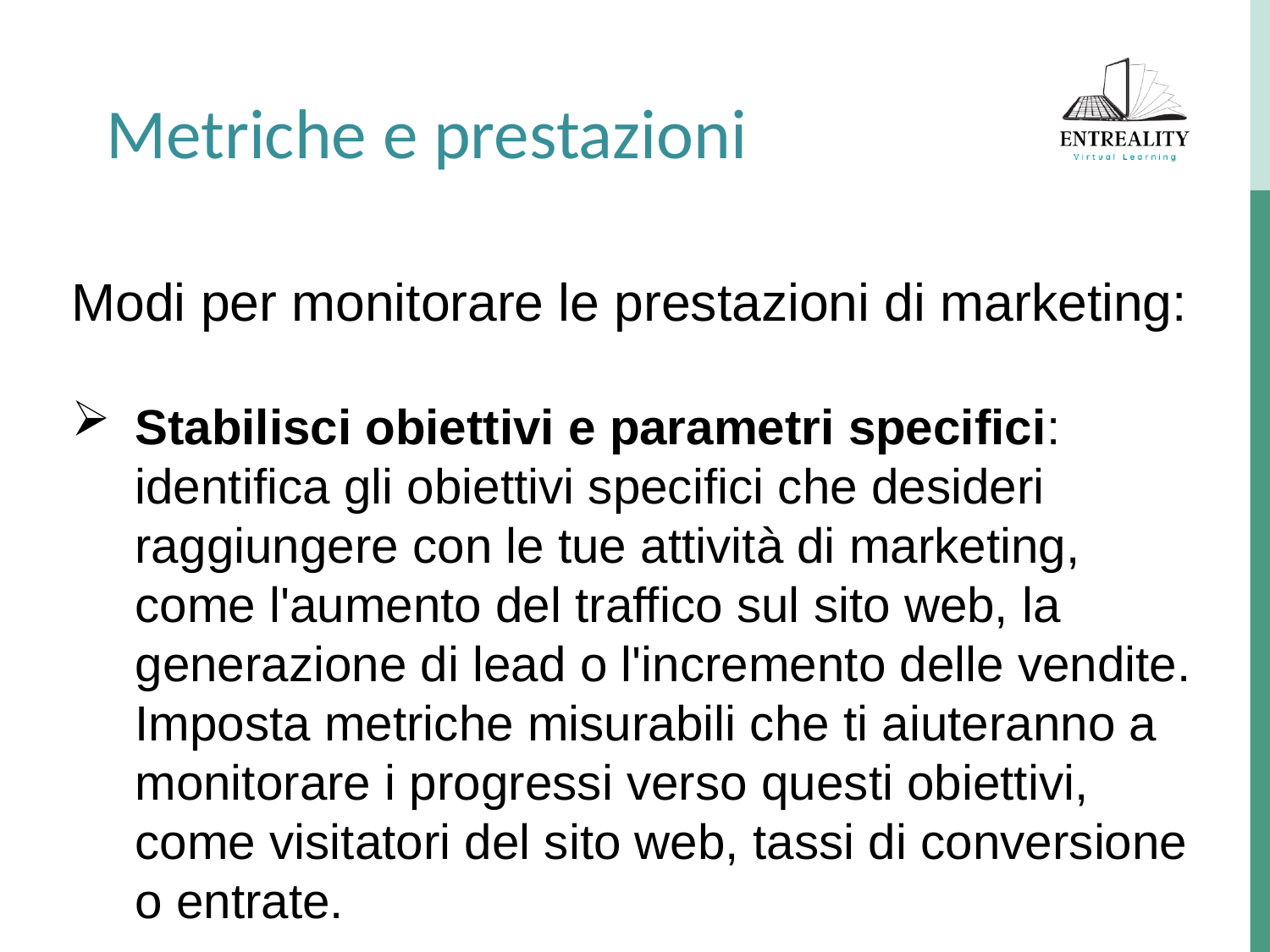

Metriche e prestazioni

Modi per monitorare le prestazioni di marketing:

Stabilisci obiettivi e parametri specifici: identifica gli obiettivi specifici che desideri raggiungere con le tue attività di marketing, come l'aumento del traffico sul sito web, la generazione di lead o l'incremento delle vendite. Imposta metriche misurabili che ti aiuteranno a monitorare i progressi verso questi obiettivi, come visitatori del sito web, tassi di conversione o entrate.